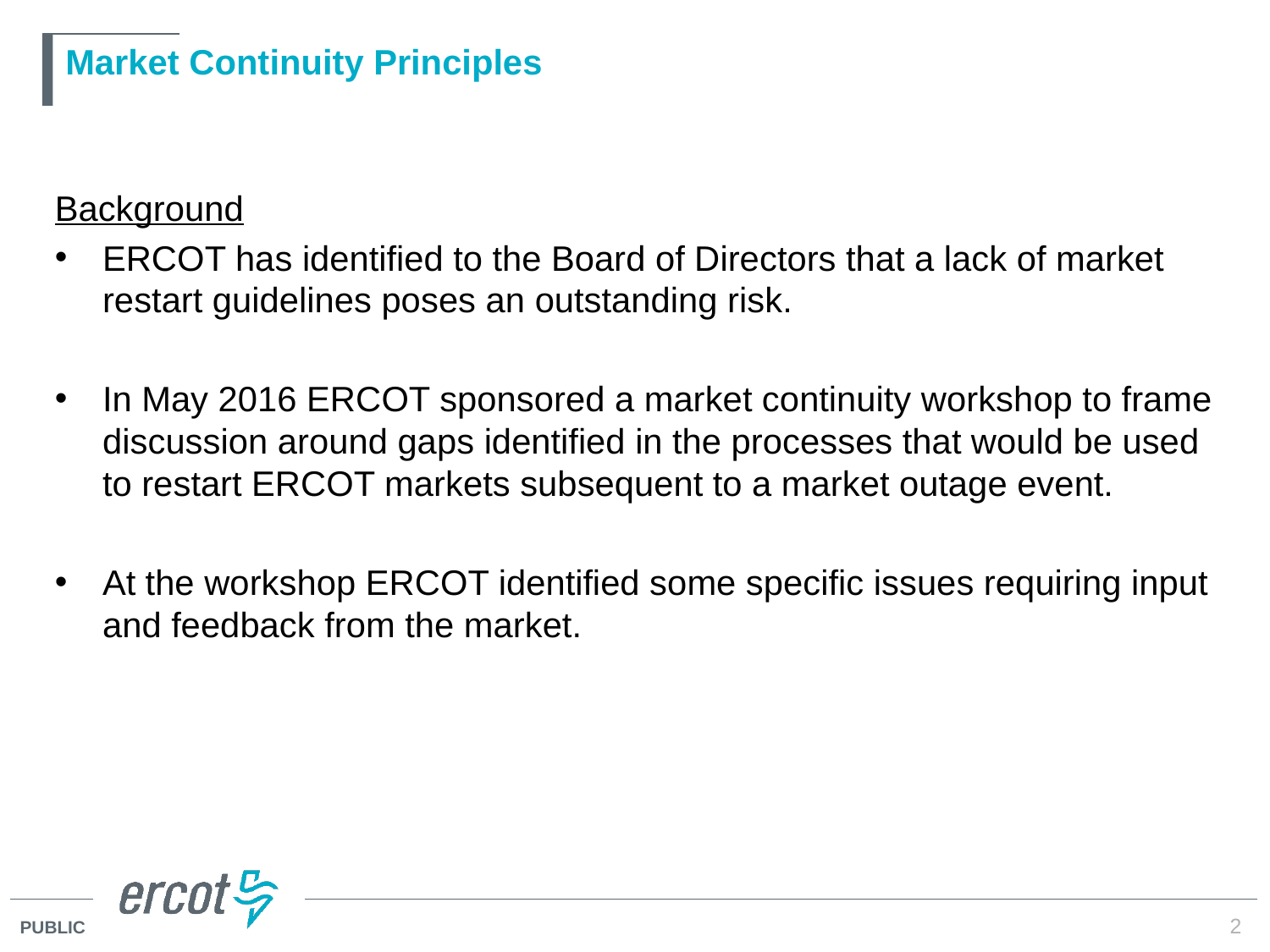

# Market Continuity Principles
Background
ERCOT has identified to the Board of Directors that a lack of market restart guidelines poses an outstanding risk.

In May 2016 ERCOT sponsored a market continuity workshop to frame discussion around gaps identified in the processes that would be used to restart ERCOT markets subsequent to a market outage event.

At the workshop ERCOT identified some specific issues requiring input and feedback from the market.

2